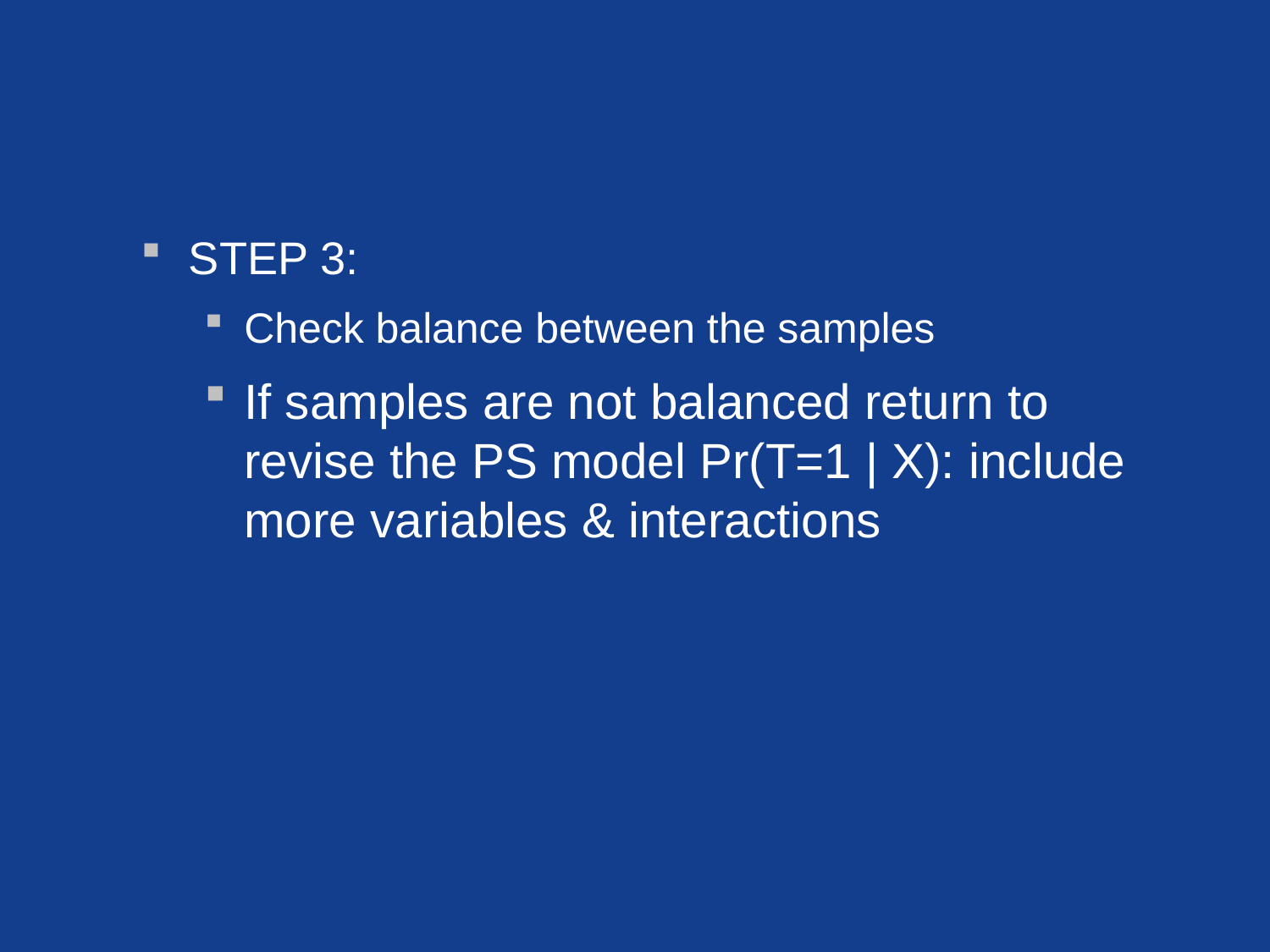

#
STEP 3:
Check balance between the samples
If samples are not balanced return to revise the PS model Pr(T=1 | X): include more variables & interactions